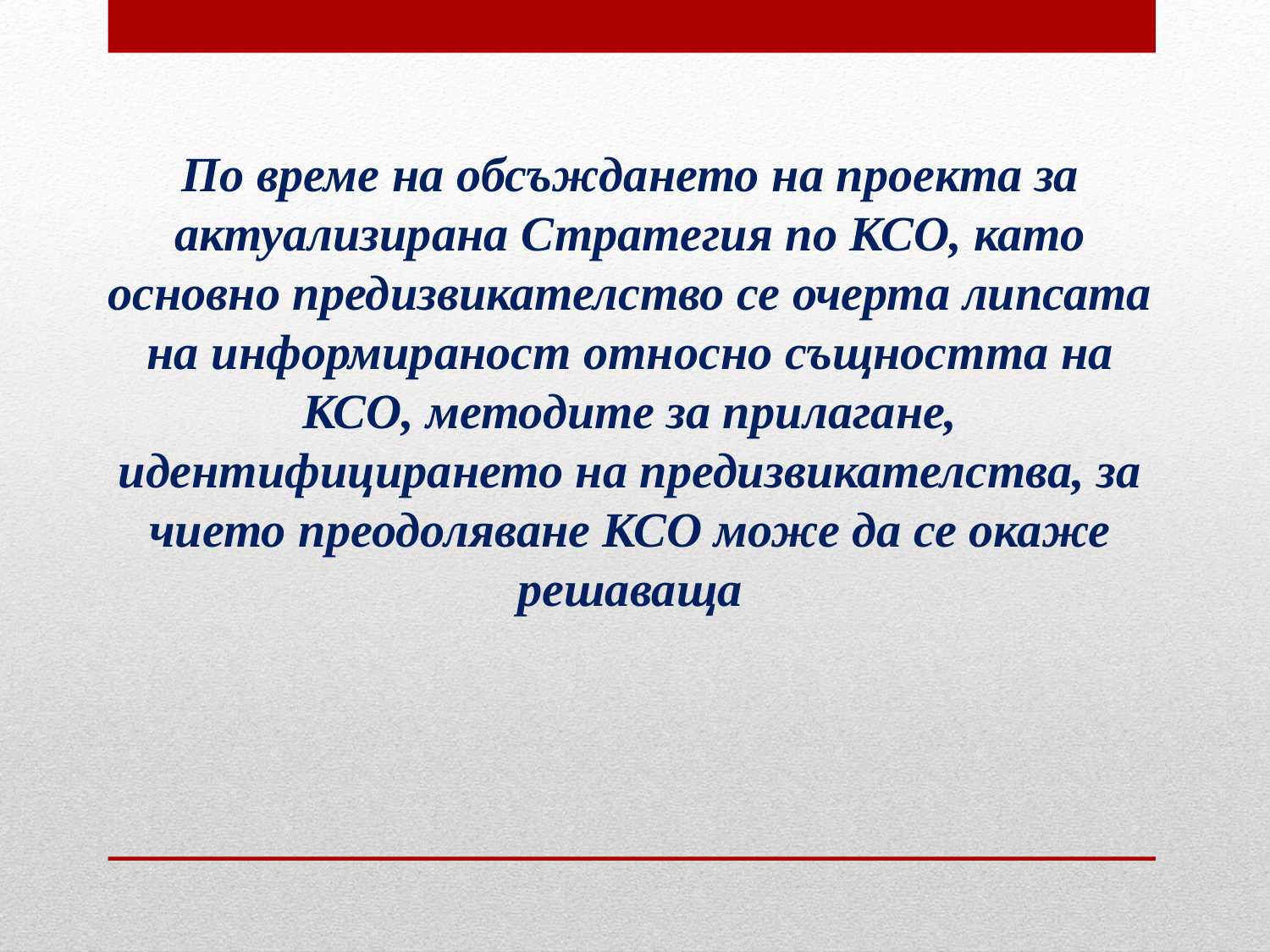

По време на обсъждането на проекта за актуализирана Стратегия по КСО, като основно предизвикателство се очерта липсата на информираност относно същността на КСО, методите за прилагане, идентифицирането на предизвикателства, за чието преодоляване КСО може да се окаже решаваща